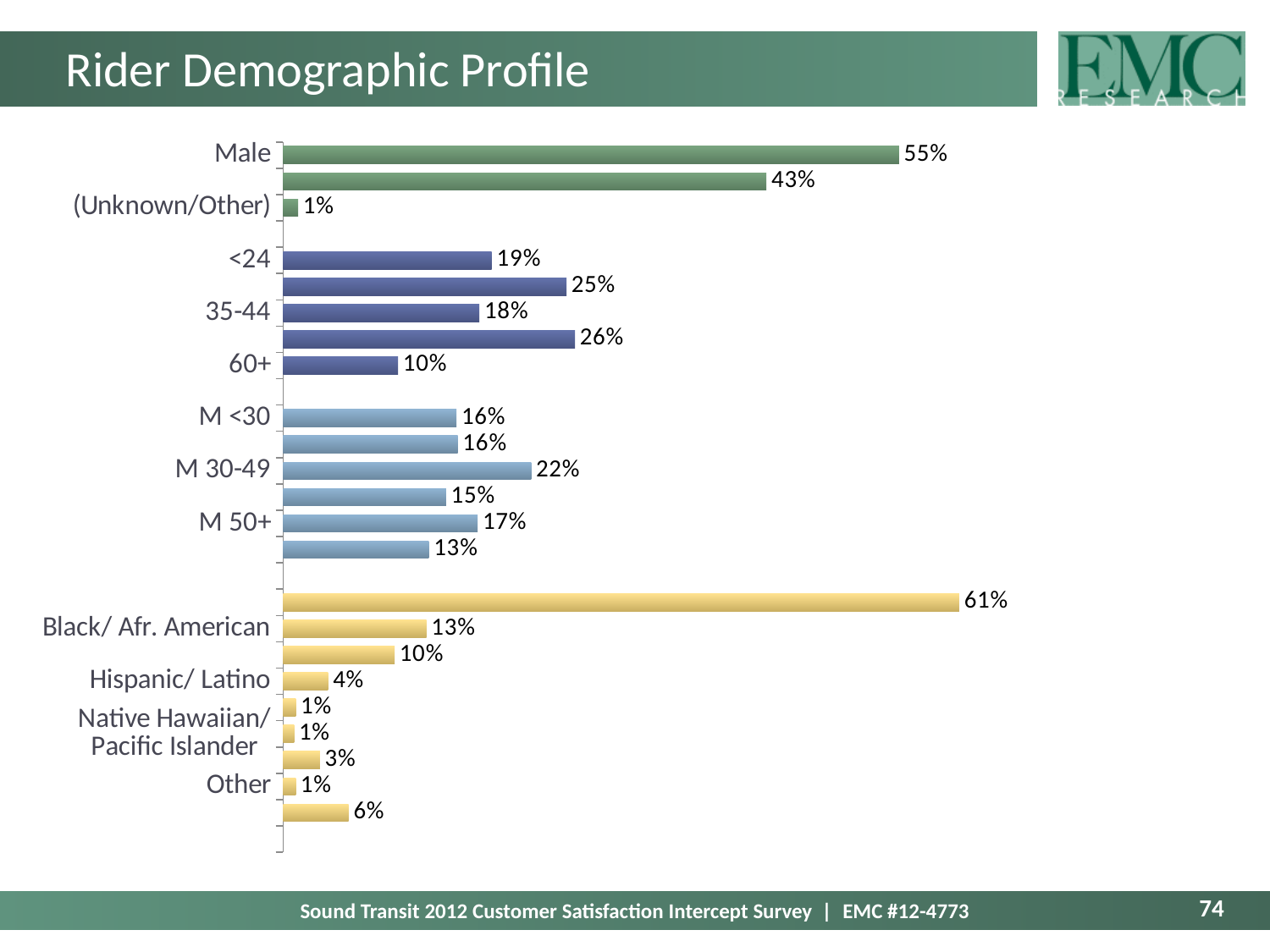

# Rider Demographic Profile

### Chart

| Category | Overall |
|---|---|
| Male | 0.5527327783980672 |
| Female | 0.4337012697602505 |
| (Unknown/Other) | 0.013565951841677245 |
|   | 0.0 |
| <24 | 0.18718689147334885 |
| 25-34 | 0.25426810854805204 |
| 35-44 | 0.17613425801631663 |
| 45-59 | 0.2618497141682267 |
| 60+ | 0.10307428336231961 |
|  | None |
| M <30 | 0.1555848837675442 |
| F <30 | 0.1567051041007358 |
| M 30-49 | 0.22256130063245344 |
| F 30-49 | 0.14625205793363066 |
| M 50+ | 0.1745865939980697 |
| F 60+ | 0.1307441077258861 |
|  | None |
| White/Caucasian | 0.6066448177599304 |
| Black/ Afr. American | 0.12861657358365308 |
| Asian | 0.10013740384326661 |
| Hispanic/ Latino | 0.04027155641616568 |
| American Indian/ Alaska Native | 0.011390113528013935 |
| Native Hawaiian/ Pacific Islander | 0.009850882250050309 |
| Multiple races | 0.03303311111169108 |
| Other | 0.011341781397916074 |
| (Refused) | 0.05871376010931012 |